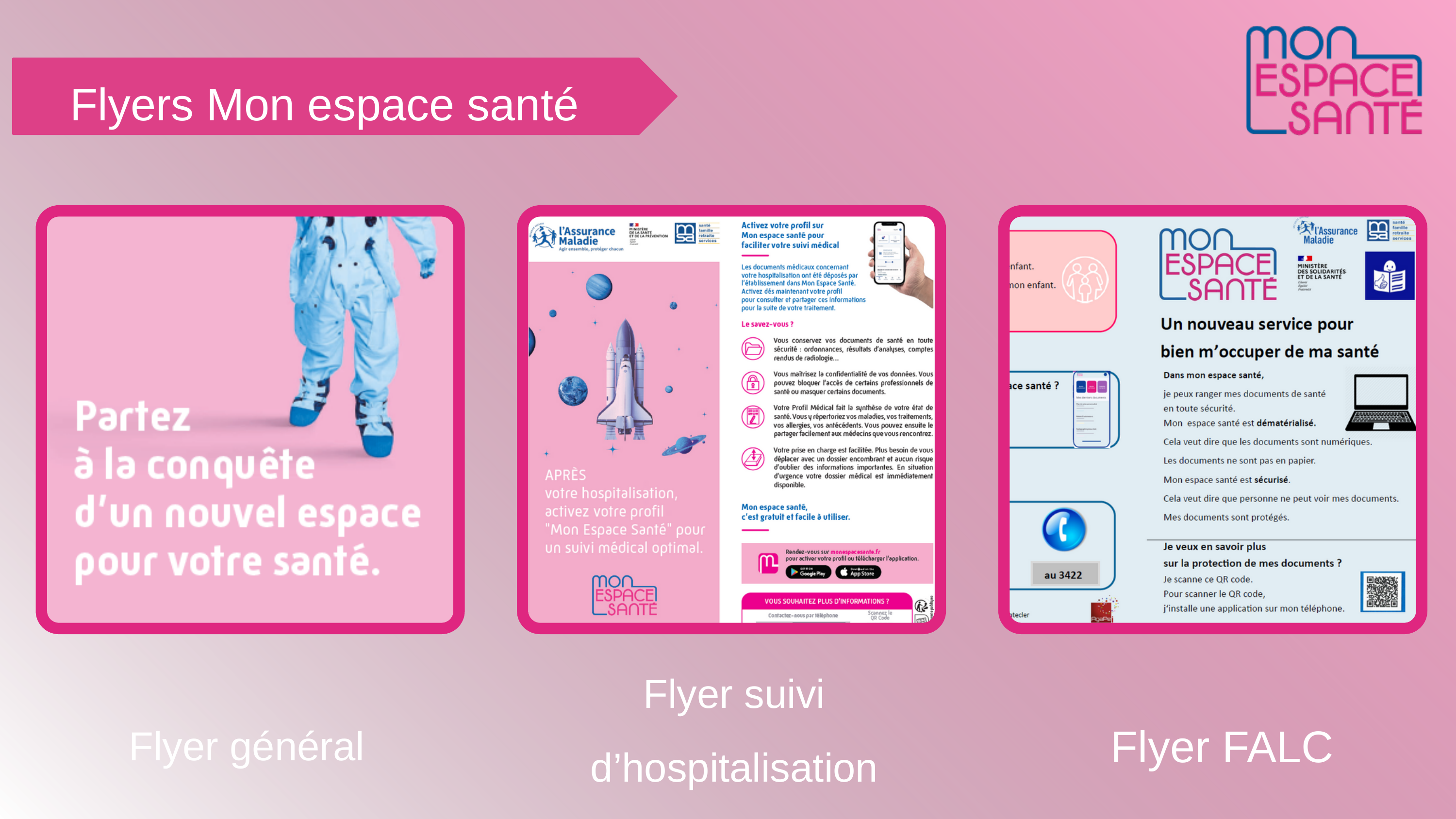

Flyers Mon espace santé

Flyer suivi d’hospitalisation
Flyer général
Flyer FALC